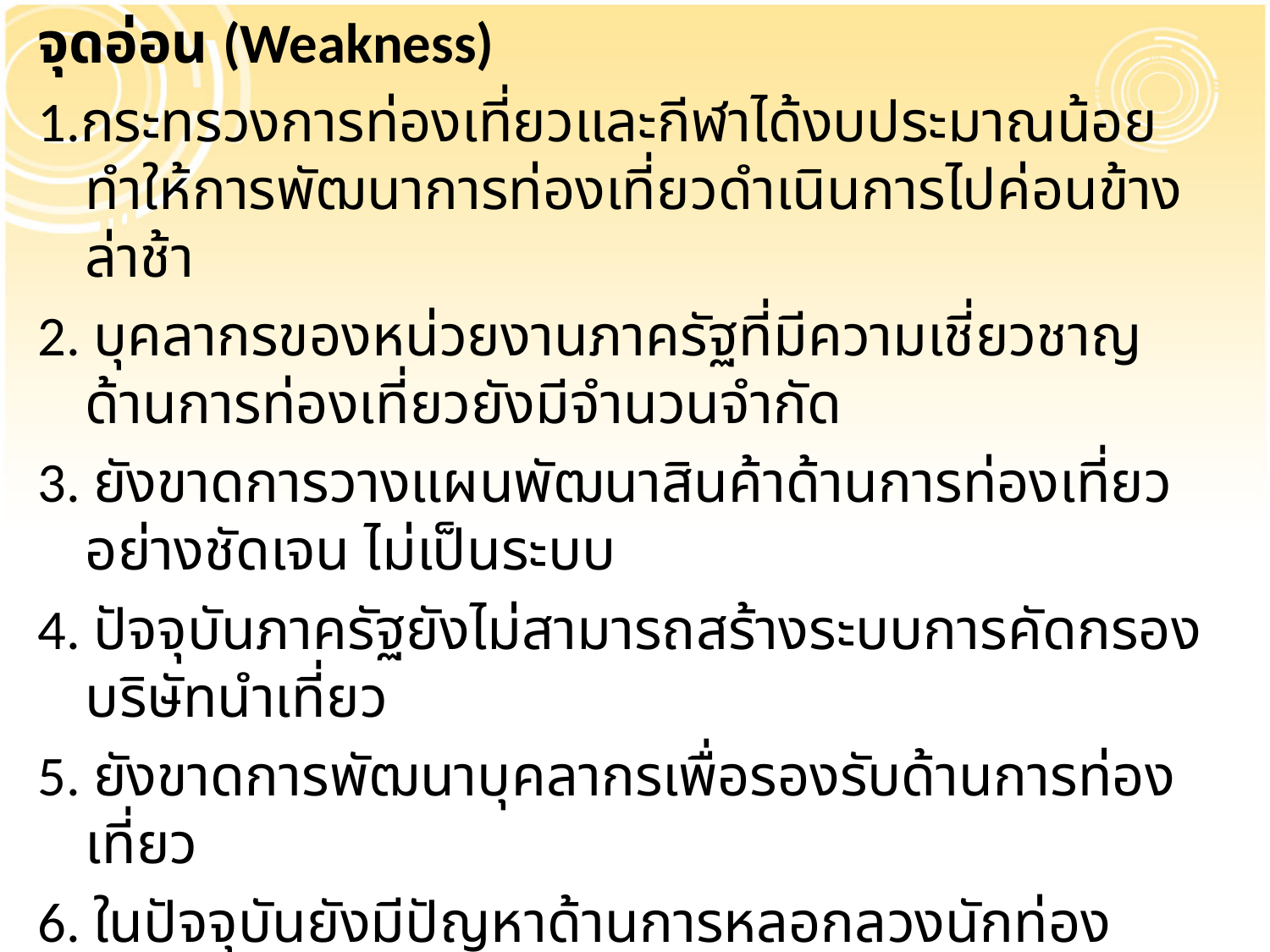

จุดอ่อน (Weakness)
1.กระทรวงการท่องเที่ยวและกีฬาได้งบประมาณน้อยทำให้การพัฒนาการท่องเที่ยวดำเนินการไปค่อนข้างล่าช้า
2. บุคลากรของหน่วยงานภาครัฐที่มีความเชี่ยวชาญด้านการท่องเที่ยวยังมีจำนวนจำกัด
3. ยังขาดการวางแผนพัฒนาสินค้าด้านการท่องเที่ยวอย่างชัดเจน ไม่เป็นระบบ
4. ปัจจุบันภาครัฐยังไม่สามารถสร้างระบบการคัดกรองบริษัทนำเที่ยว
5. ยังขาดการพัฒนาบุคลากรเพื่อรองรับด้านการท่องเที่ยว
6. ในปัจจุบันยังมีปัญหาด้านการหลอกลวงนักท่องเที่ยวในการซื้อสินค้าและบริการในราคาที่สูงเกินจริง
7. การกำกับ ติดตาม และประเมินผล ของหน่วยงานภาครัฐด้านการท่องเที่ยวยังไม่ชัดเจน และขาดความต่อเนื่องที่เพียงพอ